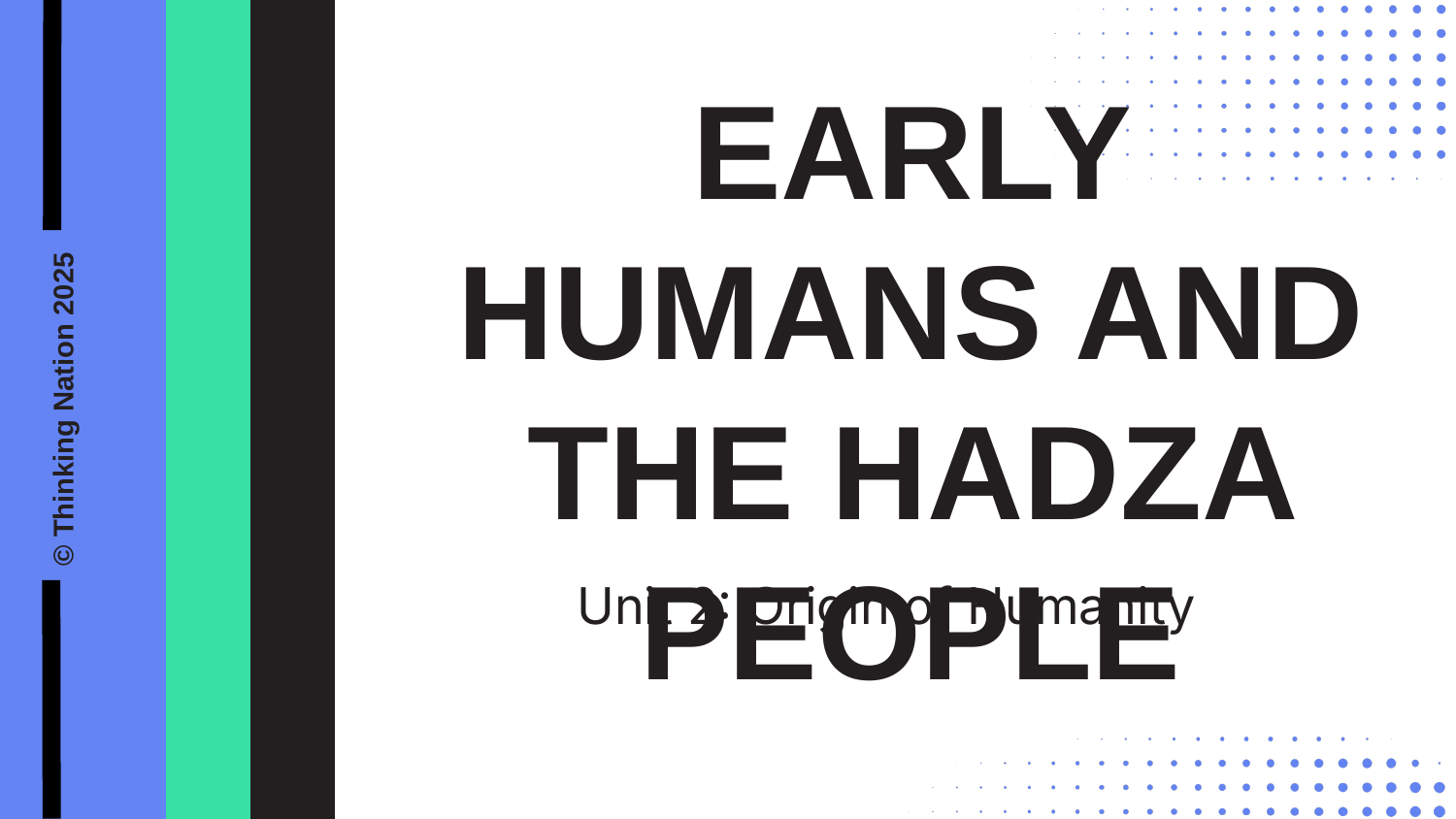

EARLY HUMANS AND THE HADZA PEOPLE
© Thinking Nation 2025
Unit 2: Origin of Humanity